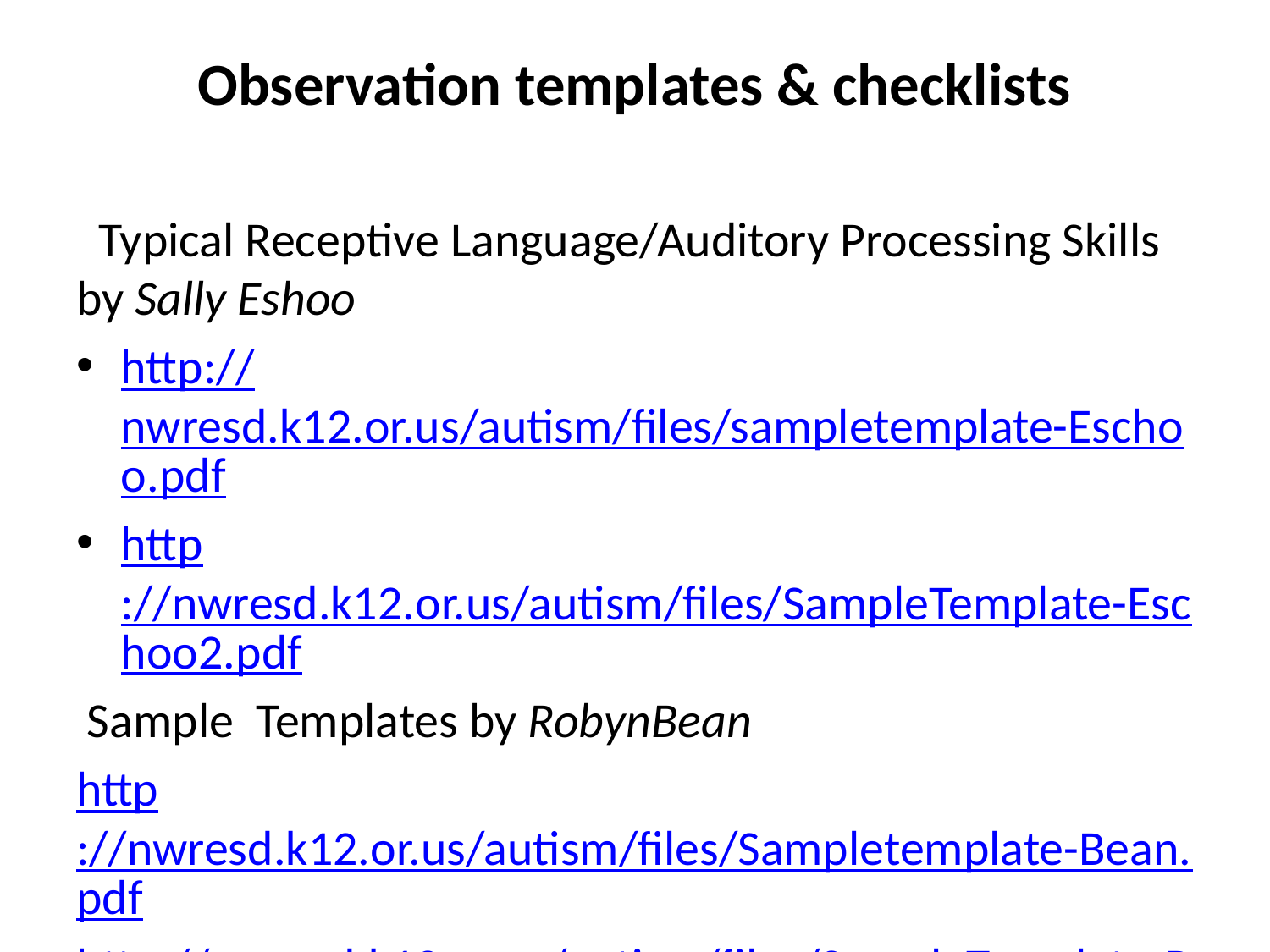

# Observation templates & checklists
  Typical Receptive Language/Auditory Processing Skills by Sally Eshoo
http://nwresd.k12.or.us/autism/files/sampletemplate-Eschoo.pdf
http://nwresd.k12.or.us/autism/files/SampleTemplate-Eschoo2.pdf
 Sample  Templates by RobynBean
http://nwresd.k12.or.us/autism/files/Sampletemplate-Bean.pdf
http://nwresd.k12.or.us/autism/files/SampleTemplate-Bean2.pdf